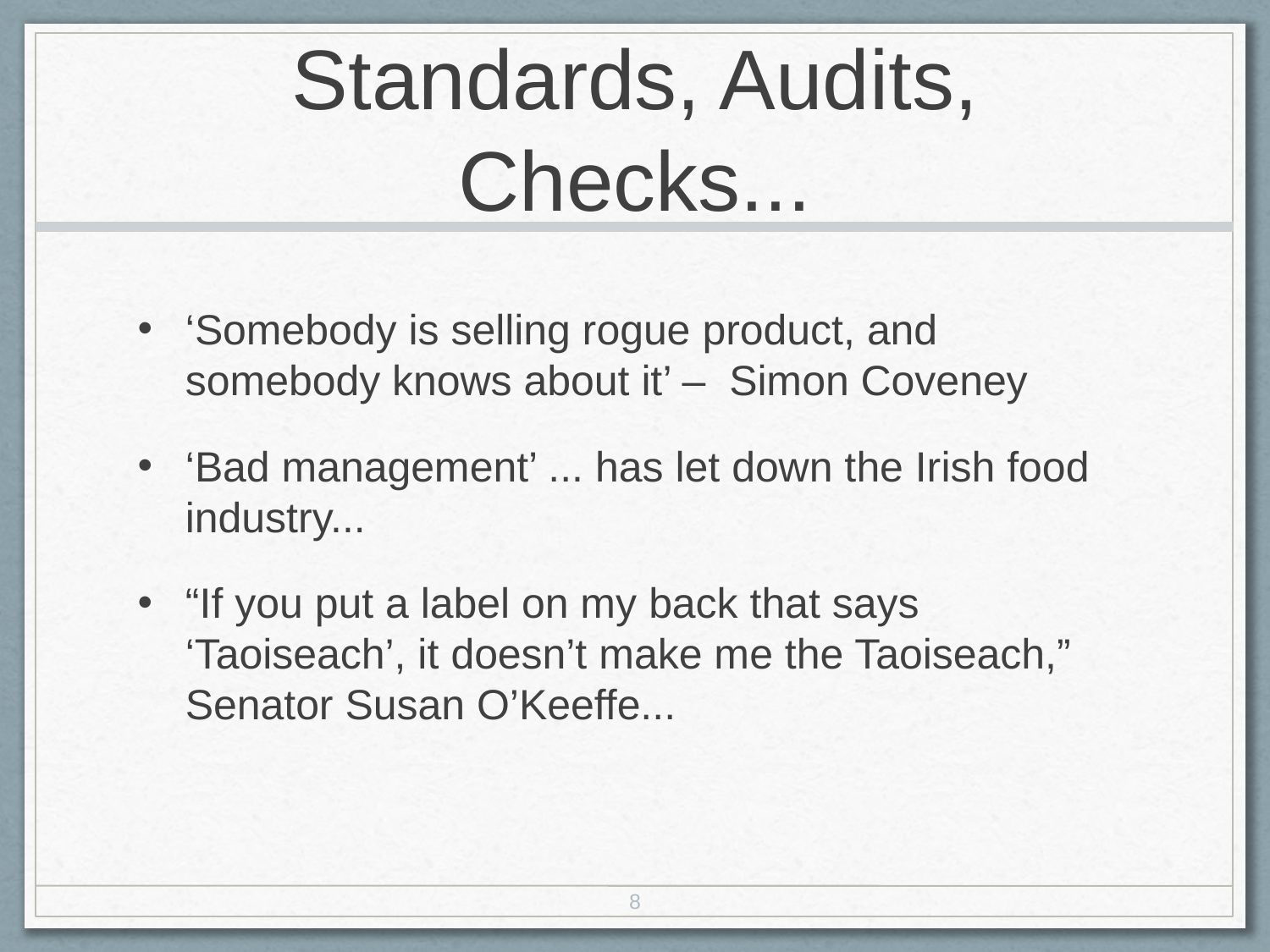

# Standards, Audits, Checks...
‘Somebody is selling rogue product, and somebody knows about it’ –  Simon Coveney
‘Bad management’ ... has let down the Irish food industry...
“If you put a label on my back that says ‘Taoiseach’, it doesn’t make me the Taoiseach,” Senator Susan O’Keeffe...
8